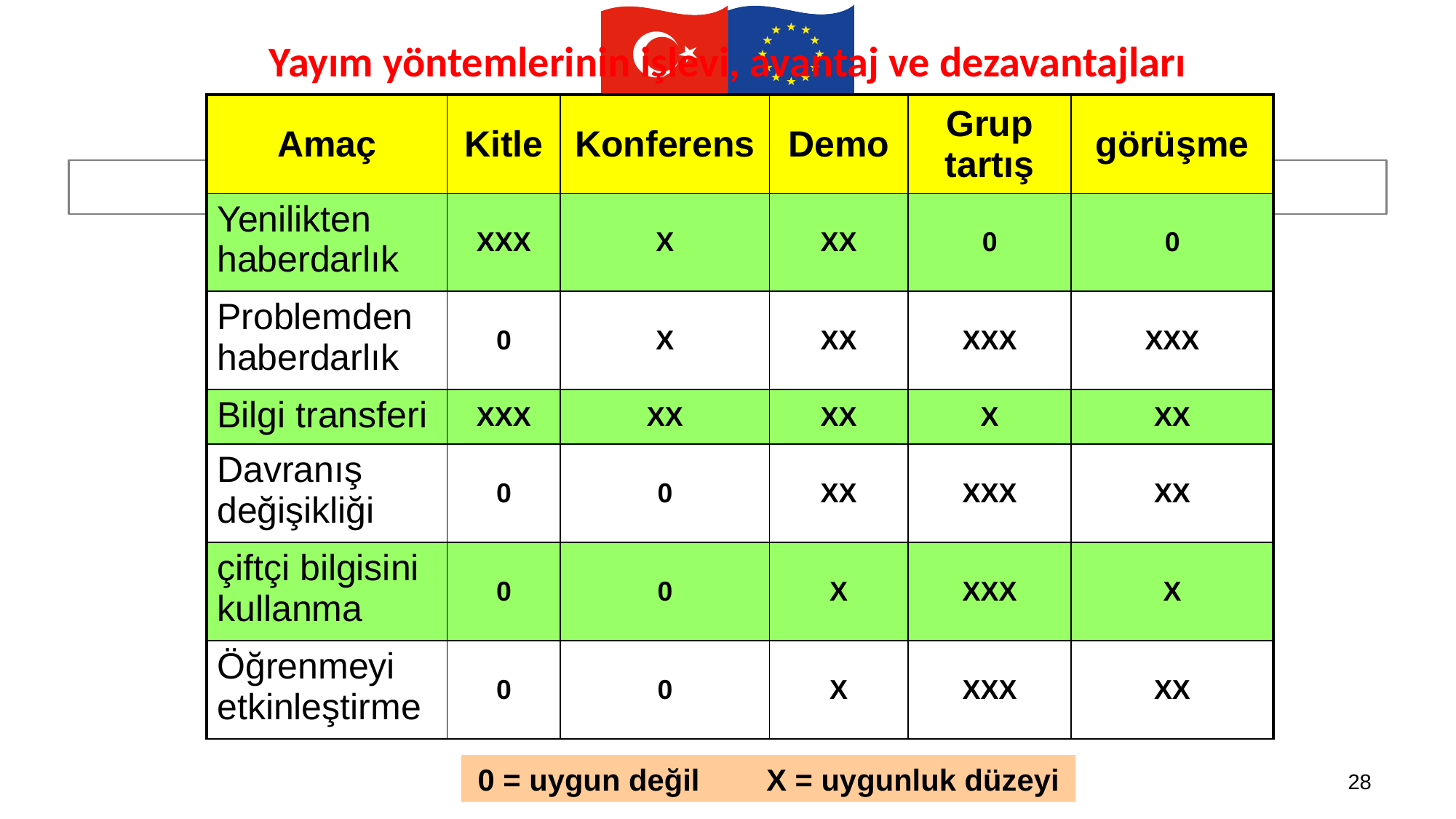

# Yayım yöntemlerinin işlevi, avantaj ve dezavantajları
| Amaç | Kitle | Konferens | Demo | Grup tartış | görüşme |
| --- | --- | --- | --- | --- | --- |
| Yenilikten haberdarlık | XXX | X | XX | 0 | 0 |
| Problemden haberdarlık | 0 | X | XX | XXX | XXX |
| Bilgi transferi | XXX | XX | XX | X | XX |
| Davranış değişikliği | 0 | 0 | XX | XXX | XX |
| çiftçi bilgisini kullanma | 0 | 0 | X | XXX | X |
| Öğrenmeyi etkinleştirme | 0 | 0 | X | XXX | XX |
0 = uygun değil        X = uygunluk düzeyi
28